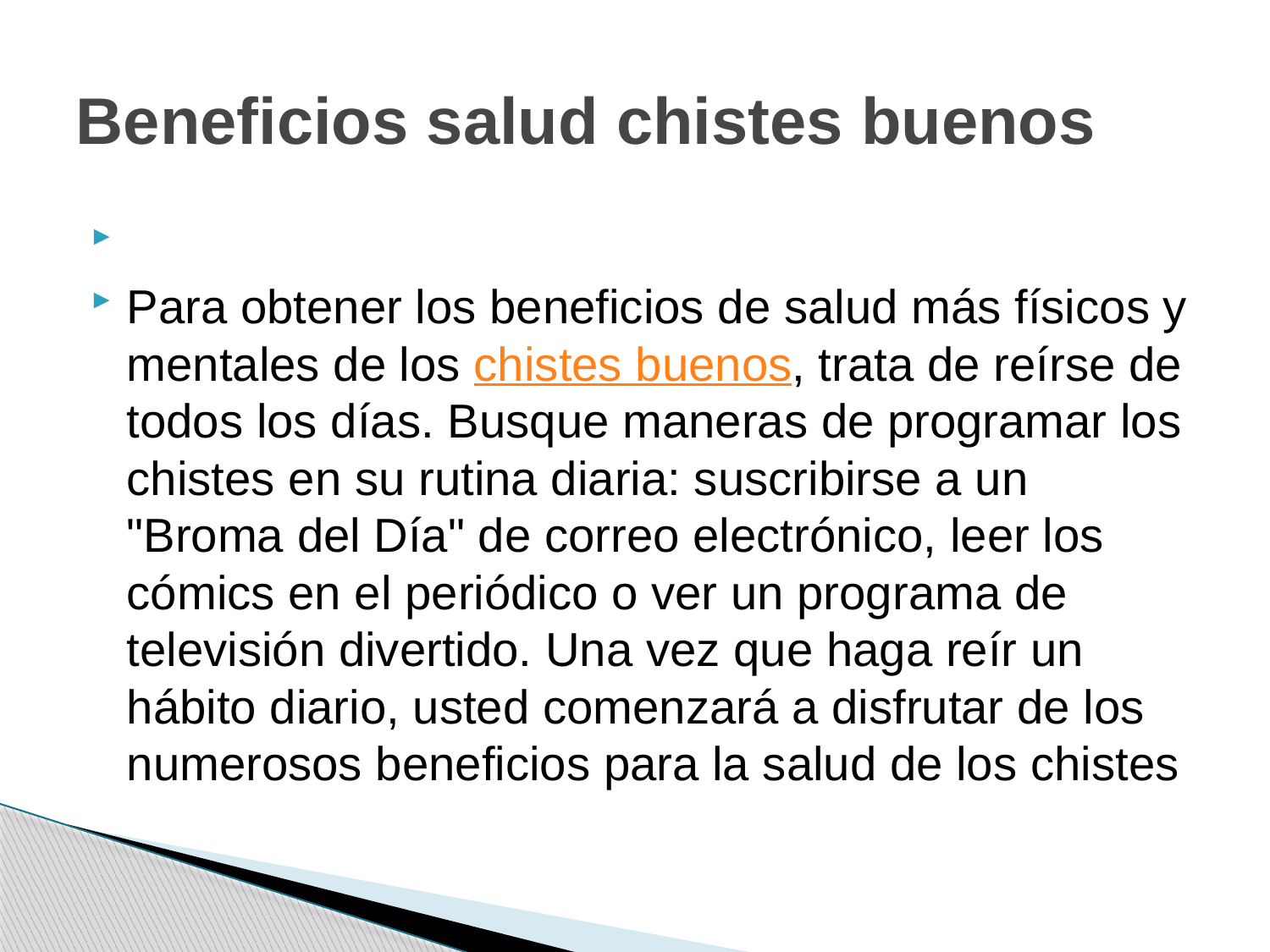

# Beneficios salud chistes buenos

Para obtener los beneficios de salud más físicos y mentales de los chistes buenos, trata de reírse de todos los días. Busque maneras de programar los chistes en su rutina diaria: suscribirse a un "Broma del Día" de correo electrónico, leer los cómics en el periódico o ver un programa de televisión divertido. Una vez que haga reír un hábito diario, usted comenzará a disfrutar de los numerosos beneficios para la salud de los chistes